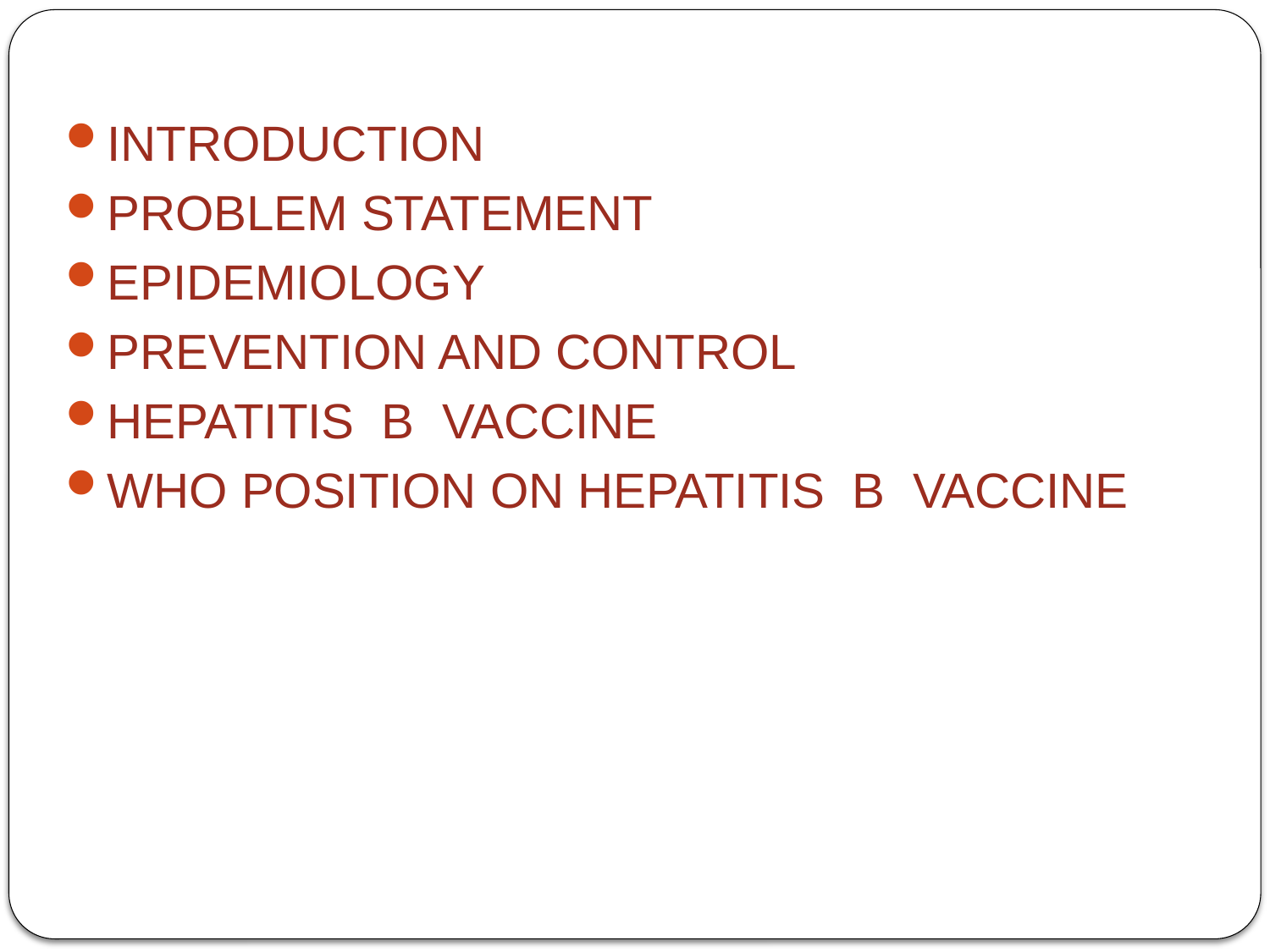

#
INTRODUCTION
PROBLEM STATEMENT
EPIDEMIOLOGY
PREVENTION AND CONTROL
HEPATITIS  B  VACCINE
WHO POSITION ON HEPATITIS  B  VACCINE